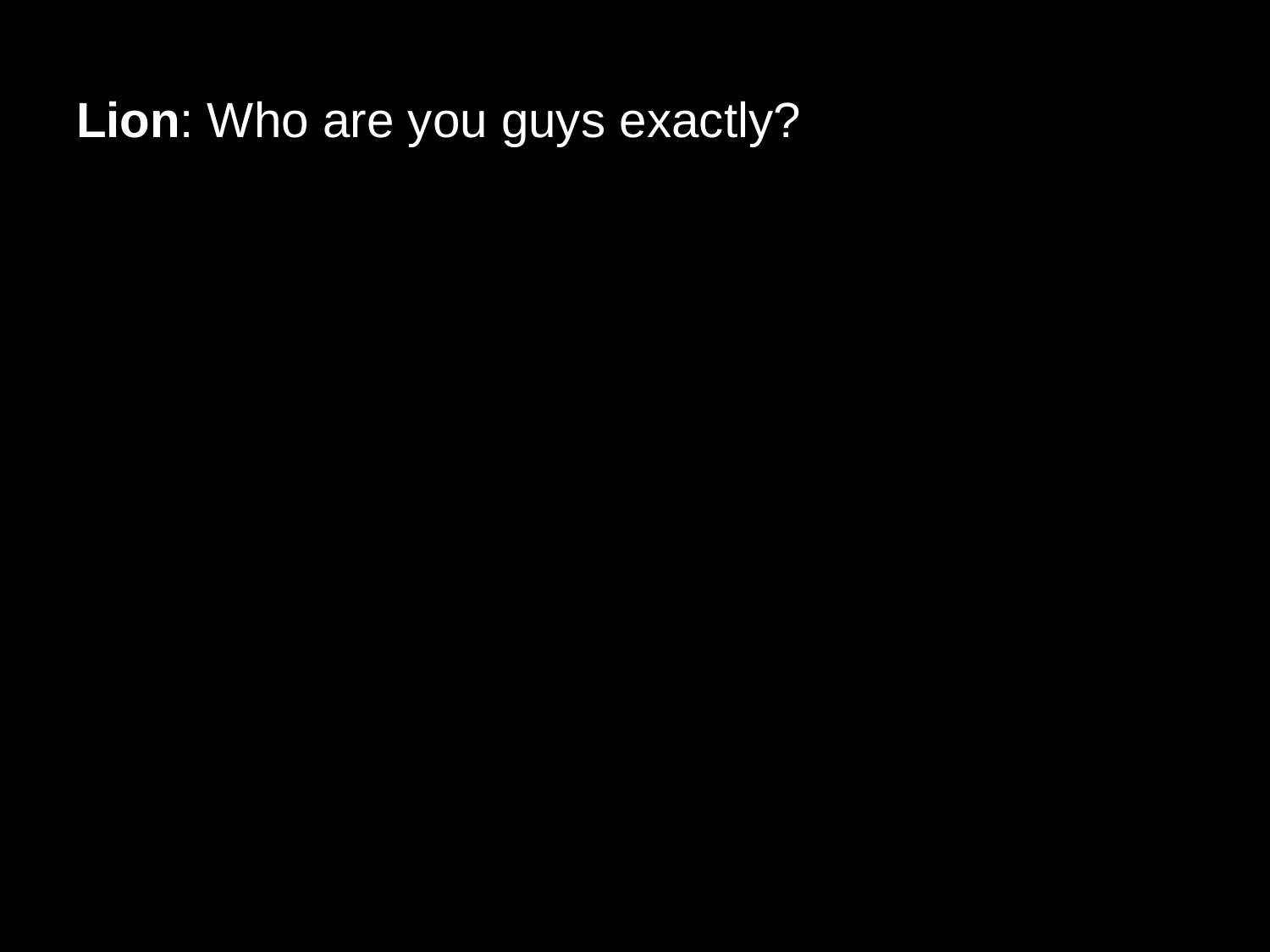

# Lion: Who are you guys exactly?